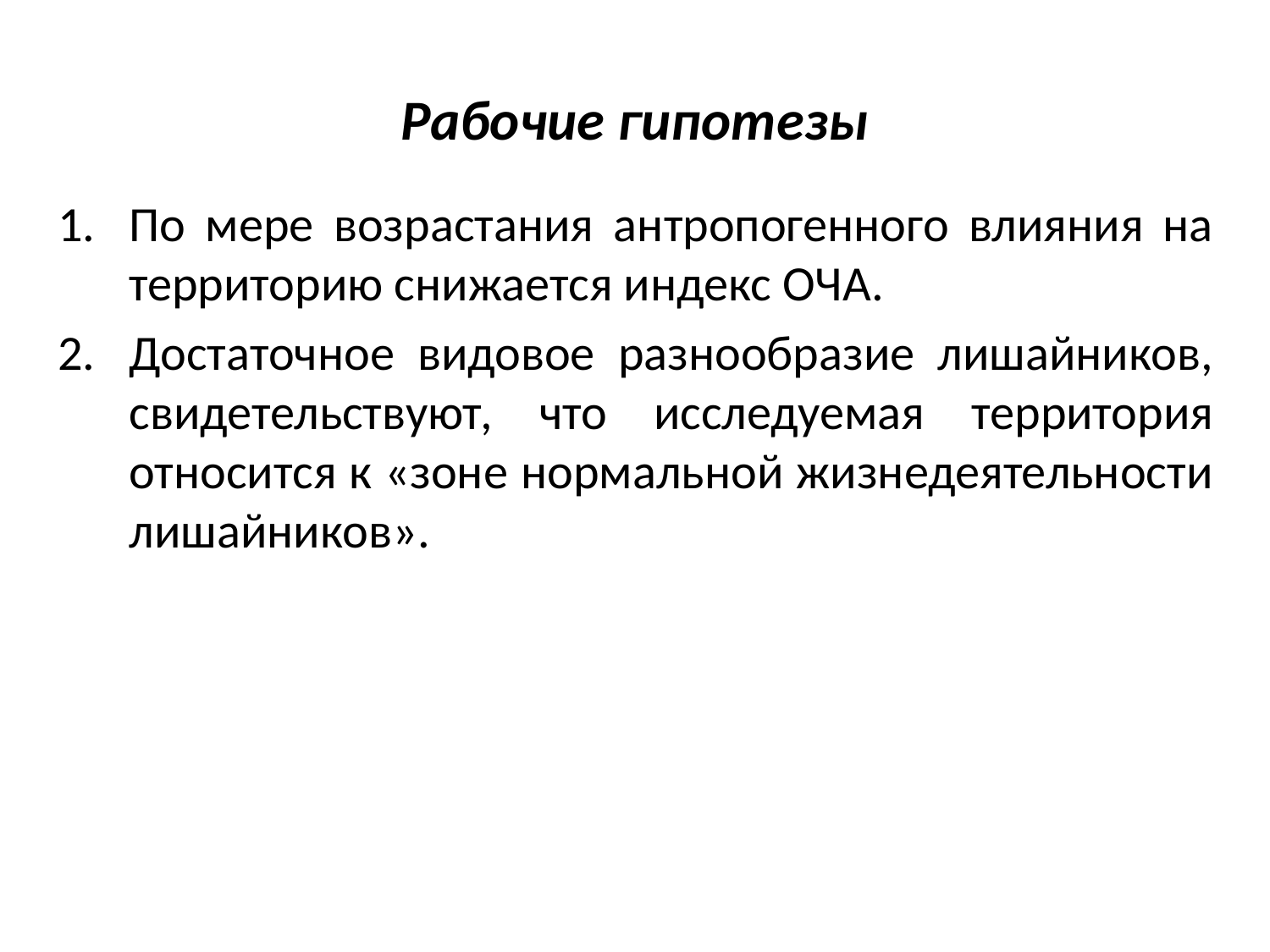

# Рабочие гипотезы
По мере возрастания антропогенного влияния на территорию снижается индекс ОЧА.
Достаточное видовое разнообразие лишайников, свидетельствуют, что исследуемая территория относится к «зоне нормальной жизнедеятельности лишайников».